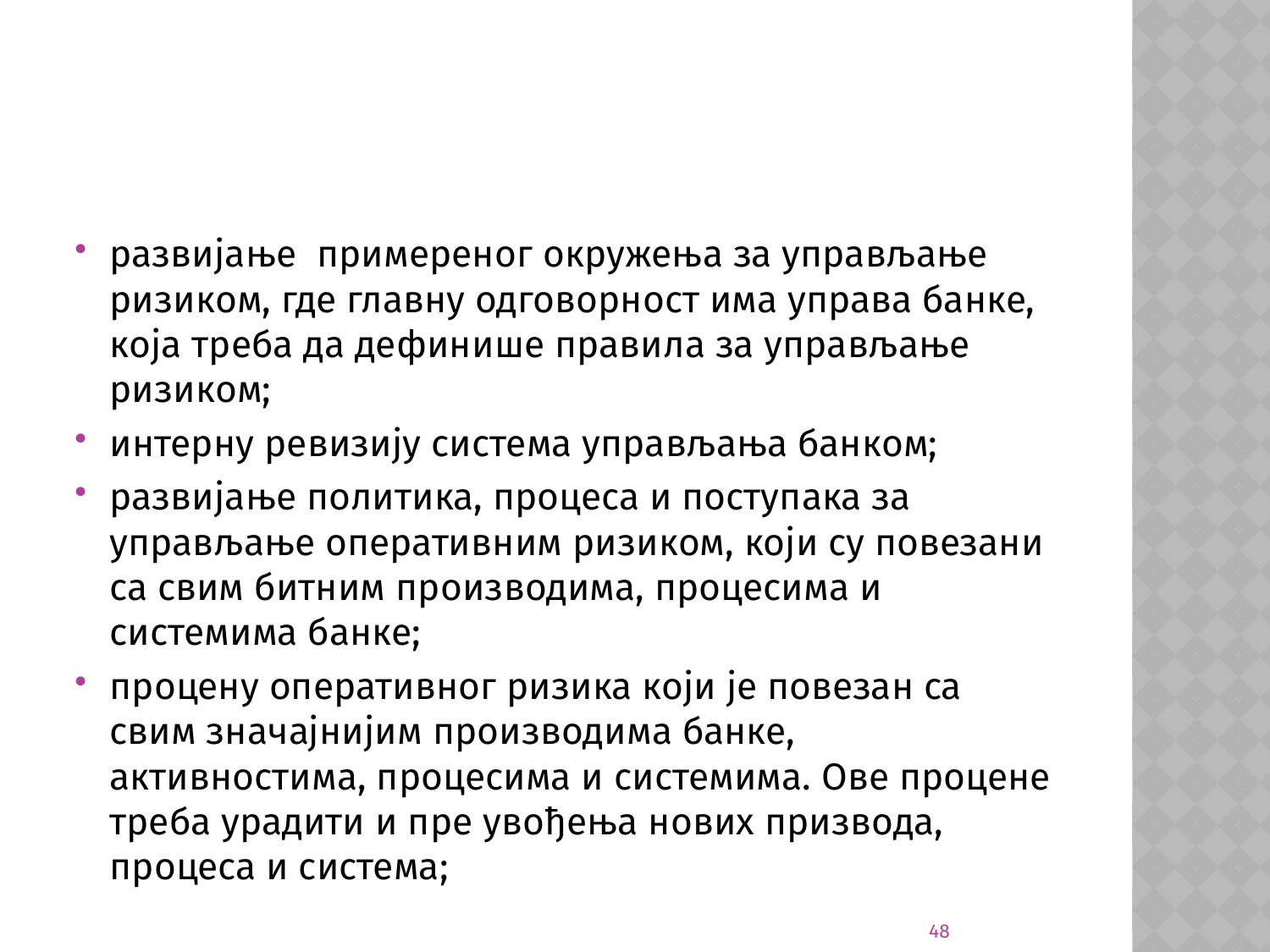

#
развијање  примереног окружења за управљање ризиком, где главну одговорност има управа банке, која треба да дефинише правила за управљање ризиком;
интерну ревизију система управљања банком;
развијање политика, процеса и поступака за управљање оперативним ризиком, који су повезани са свим битним производима, процесима и системима банке;
процену оперативног ризика који је повезан са свим значајнијим производима банке, активностима, процесима и системима. Ове процене треба урадити и пре увођења нових призвода, процеса и система;

48